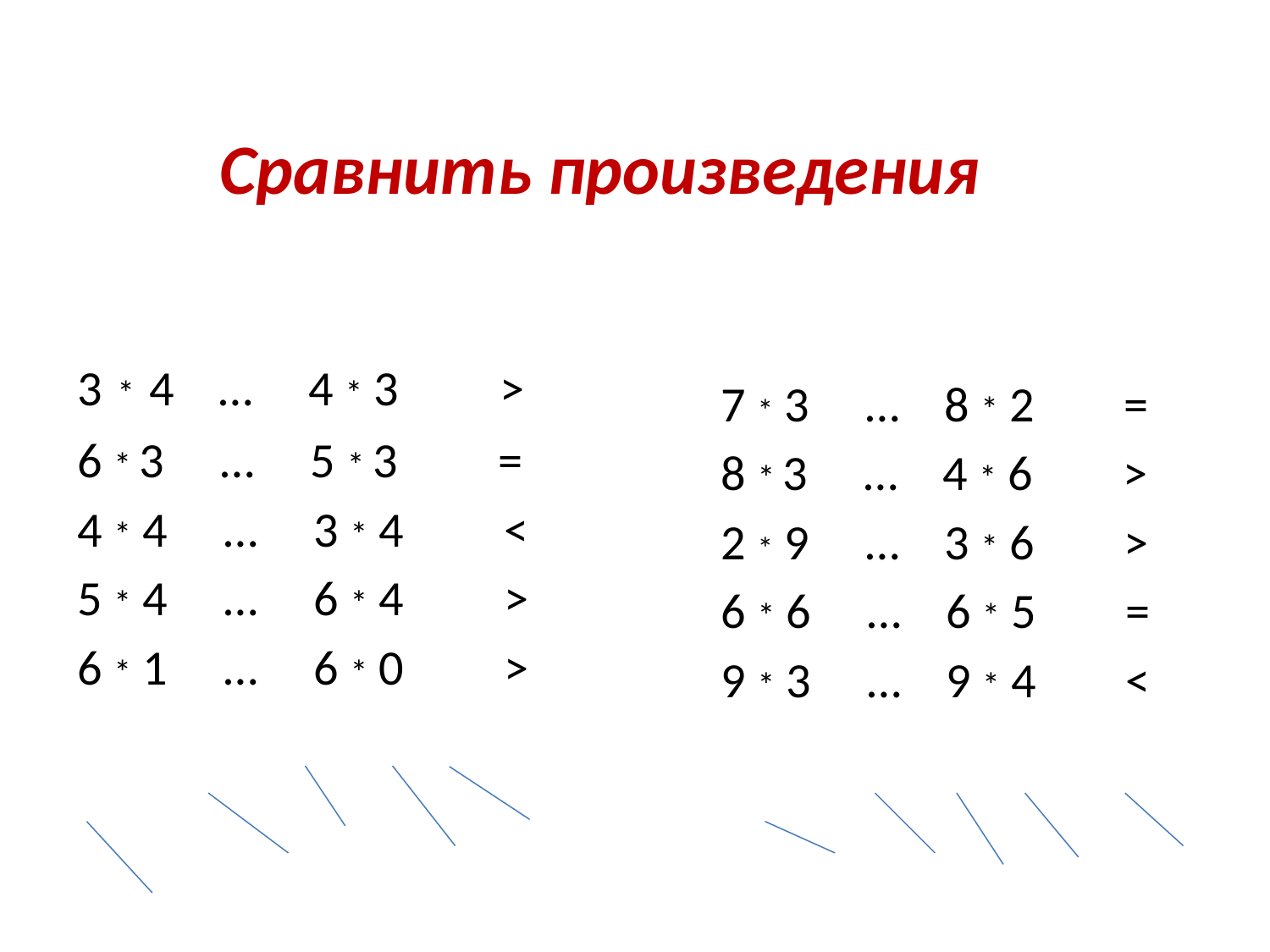

# Сравнить произведения
3 * 4    …     4 * 3         >
6 * 3     …     5 * 3         =
4 * 4     …     3 * 4         <
5 * 4     …     6 * 4         >
6 * 1     …     6 * 0         >

7 * 3     …    8 * 2        =
8 * 3     …    4 * 6        >
2 * 9     …    3 * 6        >
6 * 6     …    6 * 5        =
9 * 3     …    9 * 4        <